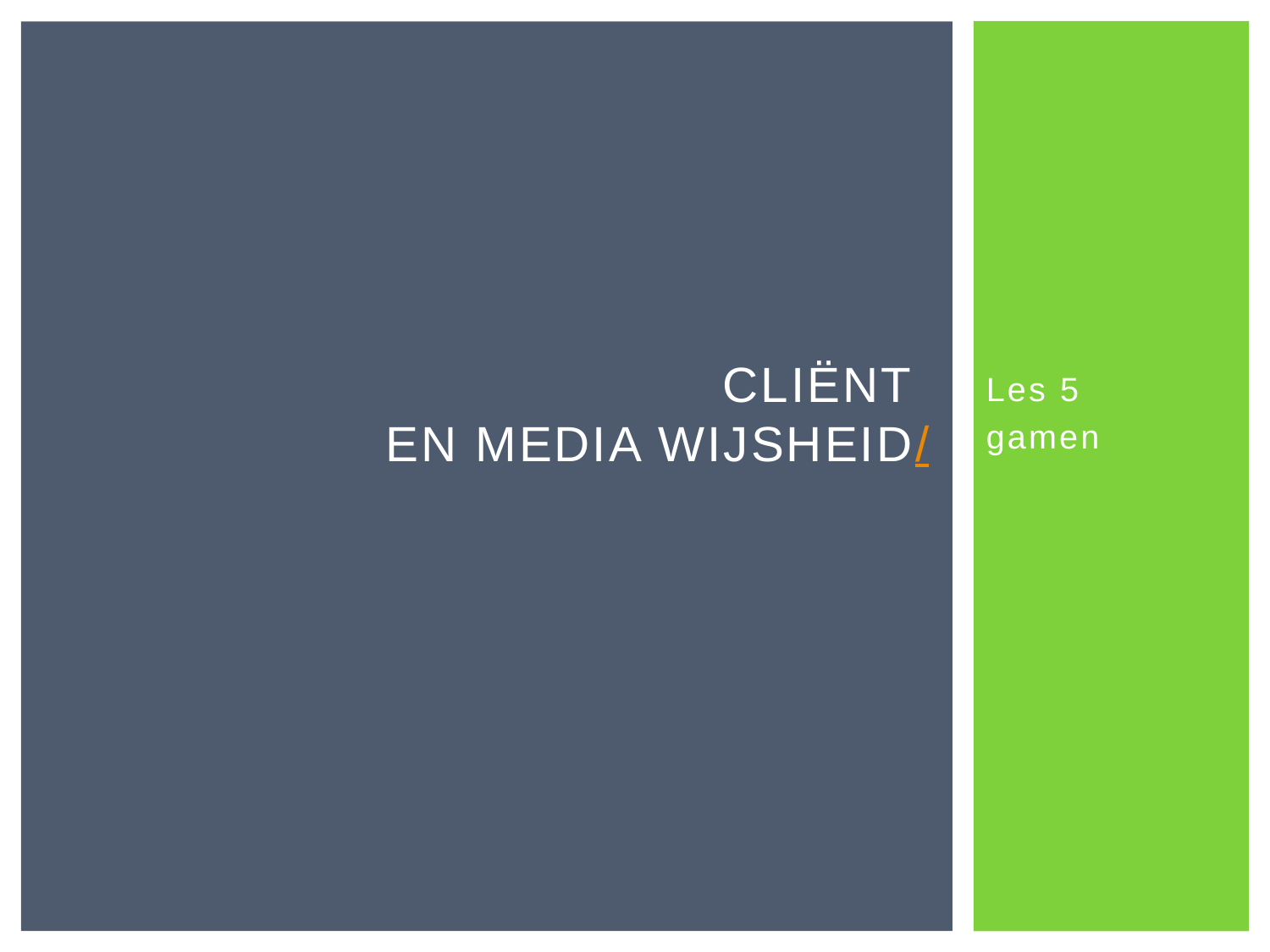

# Cliënt en media wijsheid/
Les 5
gamen